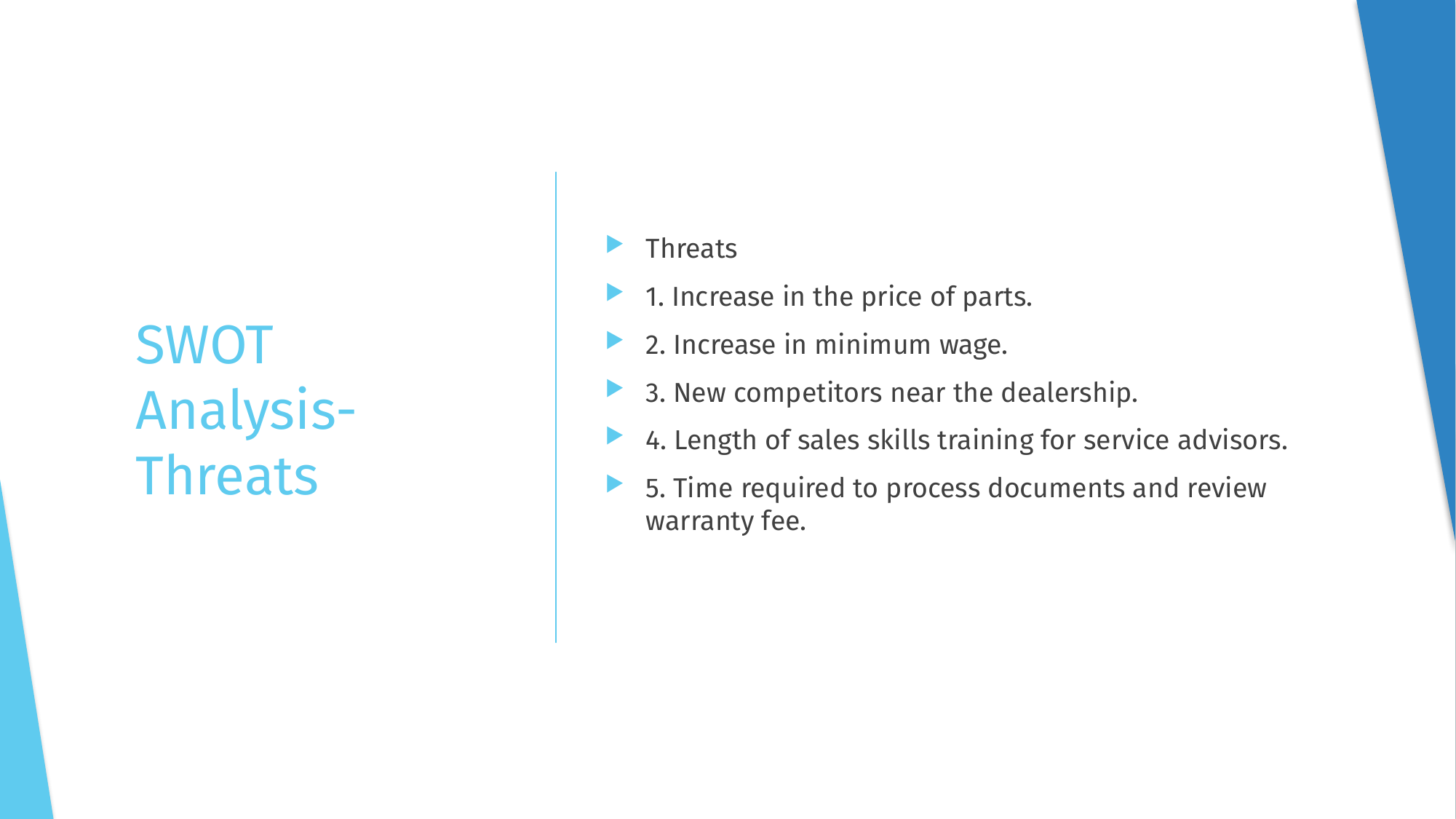

Threats
1. Increase in the price of parts.
2. Increase in minimum wage.
3. New competitors near the dealership.
4. Length of sales skills training for service advisors.
5. Time required to process documents and review warranty fee.

# SWOT Analysis- Threats